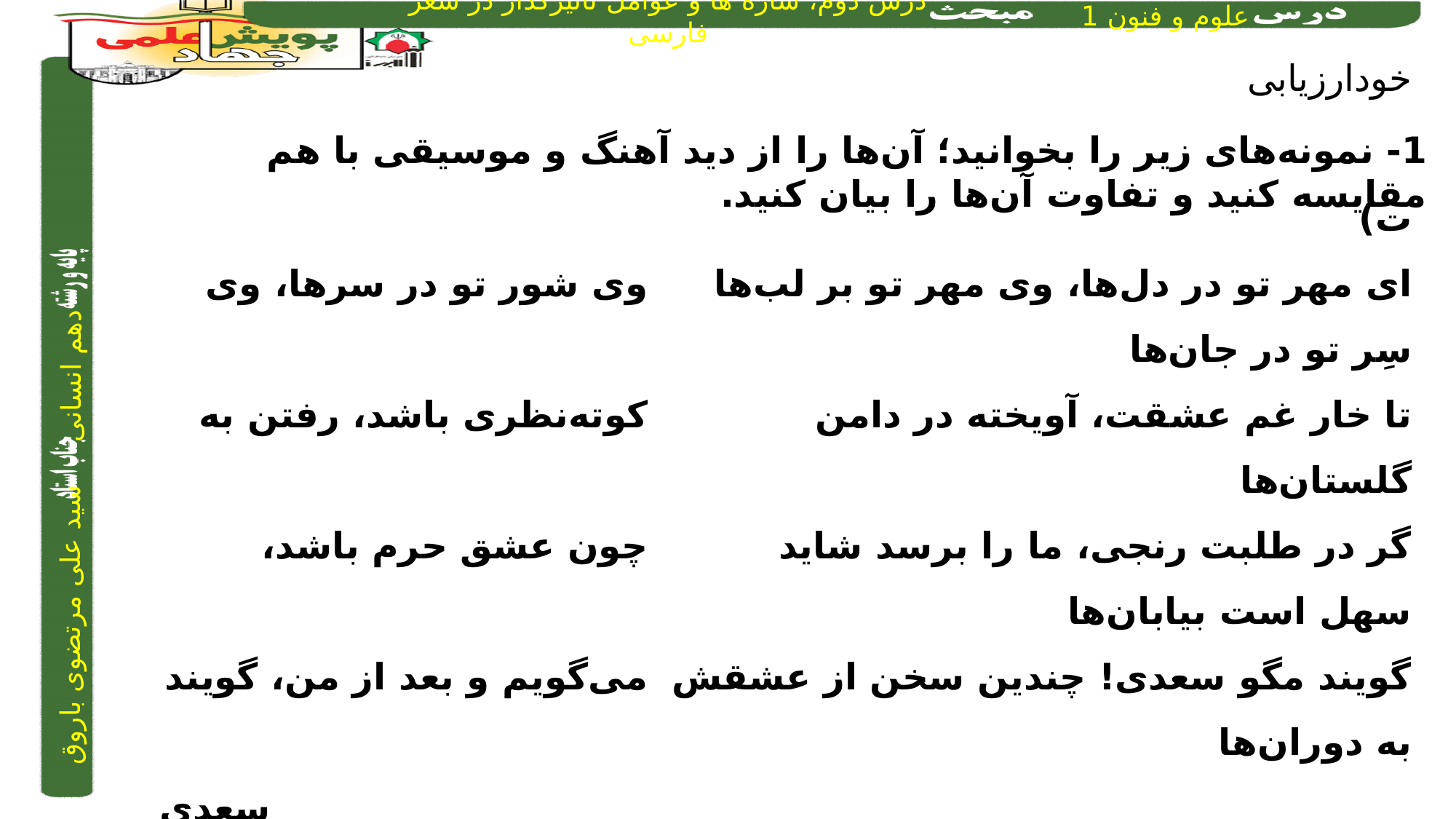

خودارزیابی
1- نمونه‌های زیر را بخوانید؛ آن‌ها را از دید آهنگ و موسیقی با هم مقایسه کنید و تفاوت آن‌ها را بیان کنید.
ت)
ای مهر تو در دل‌ها، وی مهر تو بر لب‌ها		وی شور تو در سرها، وی سِر تو در جان‌ها
تا خار غم عشقت، آویخته در دامن			کوته‌نظری باشد، رفتن به گلستان‌ها
گر در طلبت رنجی، ما را برسد شاید			چون عشق حرم باشد، سهل است بیابان‌ها
گویند مگو سعدی! چندین سخن از عشقش		می‌گویم و بعد از من، گویند به دوران‌ها
سعدی
پاسخ: با توجه به اوج و فرود منظم در وزن شعر و مفهوم عاشقانۀ متن تناسبی زیبا بین عاطفه و آهنگ شعر ایجاد شده‌است که شادمانگی عاشقانه‌ای را بیان می‌کند.